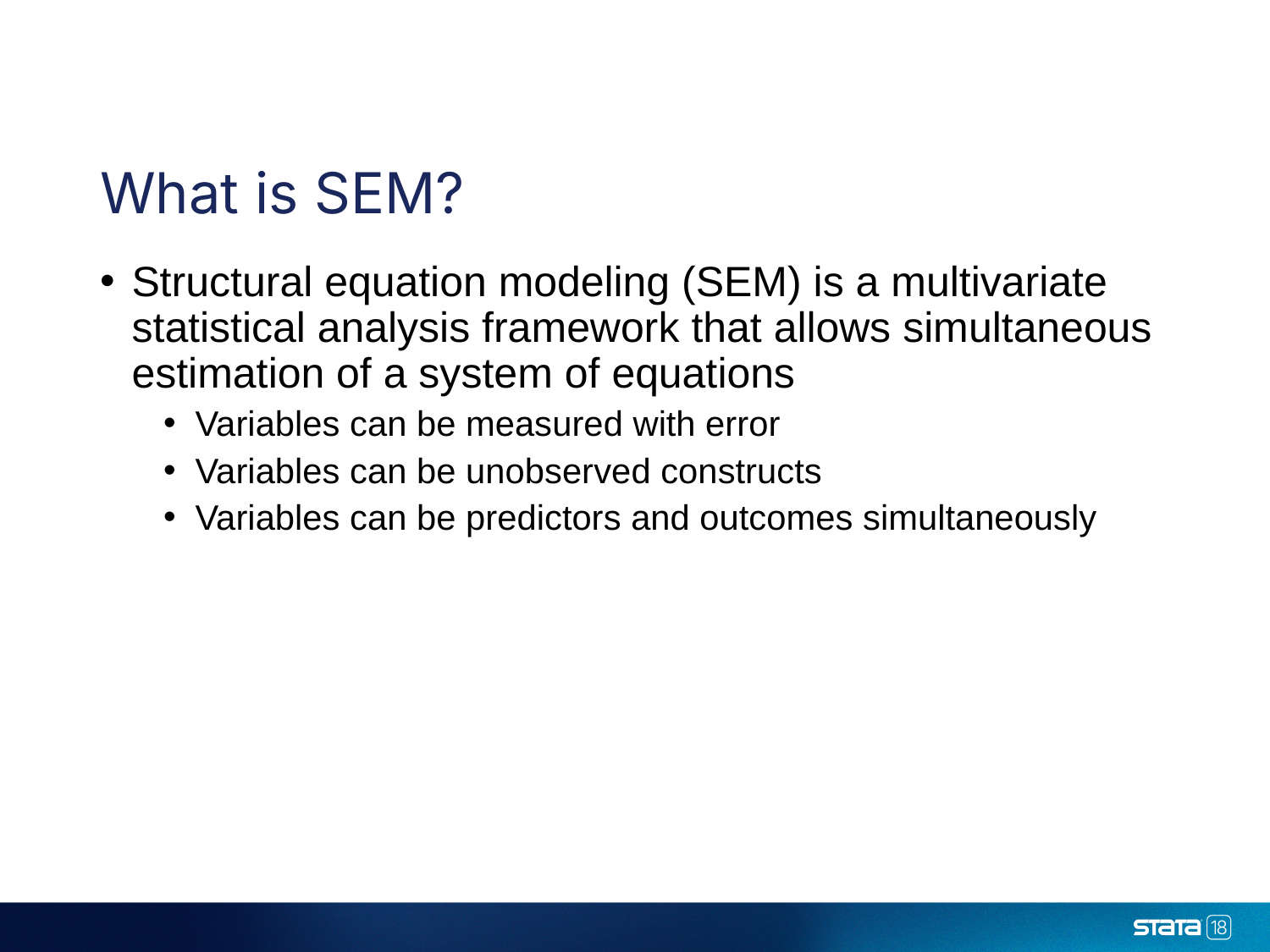

# What is SEM?
Structural equation modeling (SEM) is a multivariate statistical analysis framework that allows simultaneous estimation of a system of equations
Variables can be measured with error
Variables can be unobserved constructs
Variables can be predictors and outcomes simultaneously